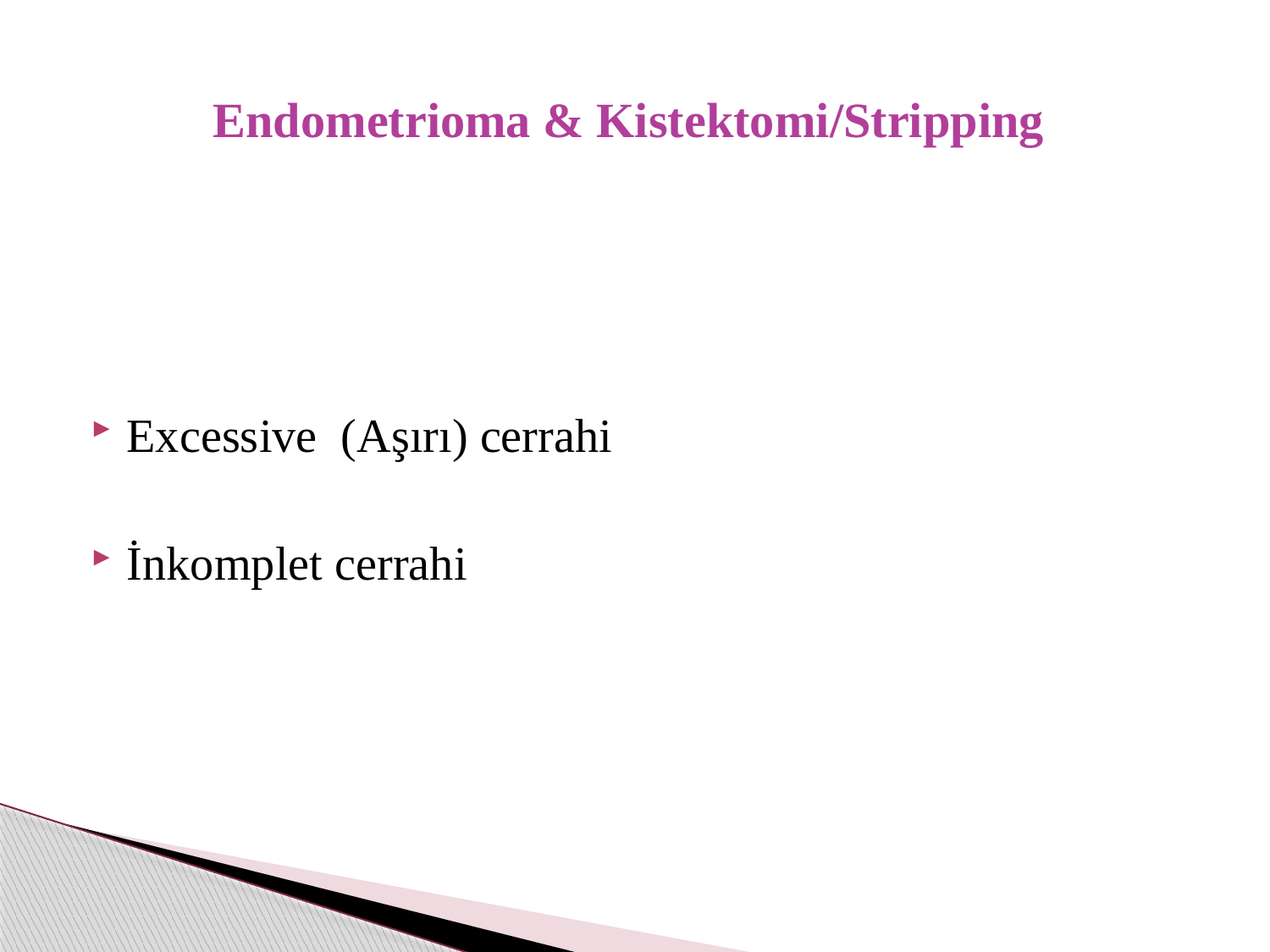

# Endometrioma & Kistektomi/Stripping

Excessive  (Aşırı) cerrahi

İnkomplet cerrahi